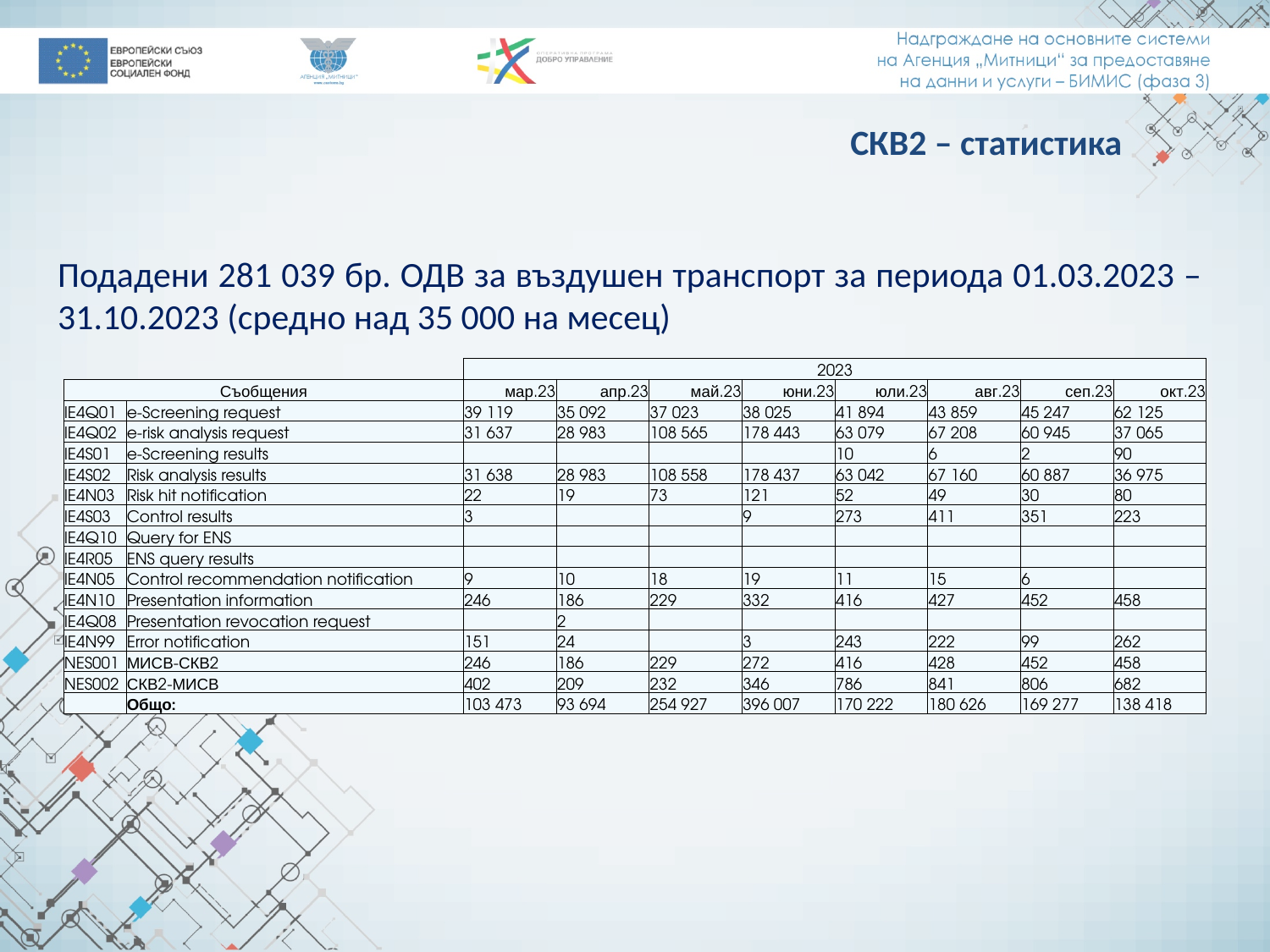

# СКВ2 – статистика

Подадени 281 039 бр. ОДВ за въздушен транспорт за периода 01.03.2023 – 31.10.2023 (средно над 35 000 на месец)

|  |  | 2023 |  |  |  |  |  |  |  |
| --- | --- | --- | --- | --- | --- | --- | --- | --- | --- |
| Съобщения |  | мар.23 | апр.23 | май.23 | юни.23 | юли.23 | авг.23 | сеп.23 | окт.23 |
| IE4Q01 | e-Screening request | 39 119 | 35 092 | 37 023 | 38 025 | 41 894 | 43 859 | 45 247 | 62 125 |
| IE4Q02 | e-risk analysis request | 31 637 | 28 983 | 108 565 | 178 443 | 63 079 | 67 208 | 60 945 | 37 065 |
| IE4S01 | e-Screening results |  |  |  |  | 10 | 6 | 2 | 90 |
| IE4S02 | Risk analysis results | 31 638 | 28 983 | 108 558 | 178 437 | 63 042 | 67 160 | 60 887 | 36 975 |
| IE4N03 | Risk hit notification | 22 | 19 | 73 | 121 | 52 | 49 | 30 | 80 |
| IE4S03 | Control results | 3 |  |  | 9 | 273 | 411 | 351 | 223 |
| IE4Q10 | Query for ENS |  |  |  |  |  |  |  |  |
| IE4R05 | ENS query results |  |  |  |  |  |  |  |  |
| IE4N05 | Control recommendation notification | 9 | 10 | 18 | 19 | 11 | 15 | 6 |  |
| IE4N10 | Presentation information | 246 | 186 | 229 | 332 | 416 | 427 | 452 | 458 |
| IE4Q08 | Presentation revocation request |  | 2 |  |  |  |  |  |  |
| IE4N99 | Error notification | 151 | 24 |  | 3 | 243 | 222 | 99 | 262 |
| NES001 | МИСВ-СКВ2 | 246 | 186 | 229 | 272 | 416 | 428 | 452 | 458 |
| NES002 | СКВ2-МИСВ | 402 | 209 | 232 | 346 | 786 | 841 | 806 | 682 |
|  | Общо: | 103 473 | 93 694 | 254 927 | 396 007 | 170 222 | 180 626 | 169 277 | 138 418 |